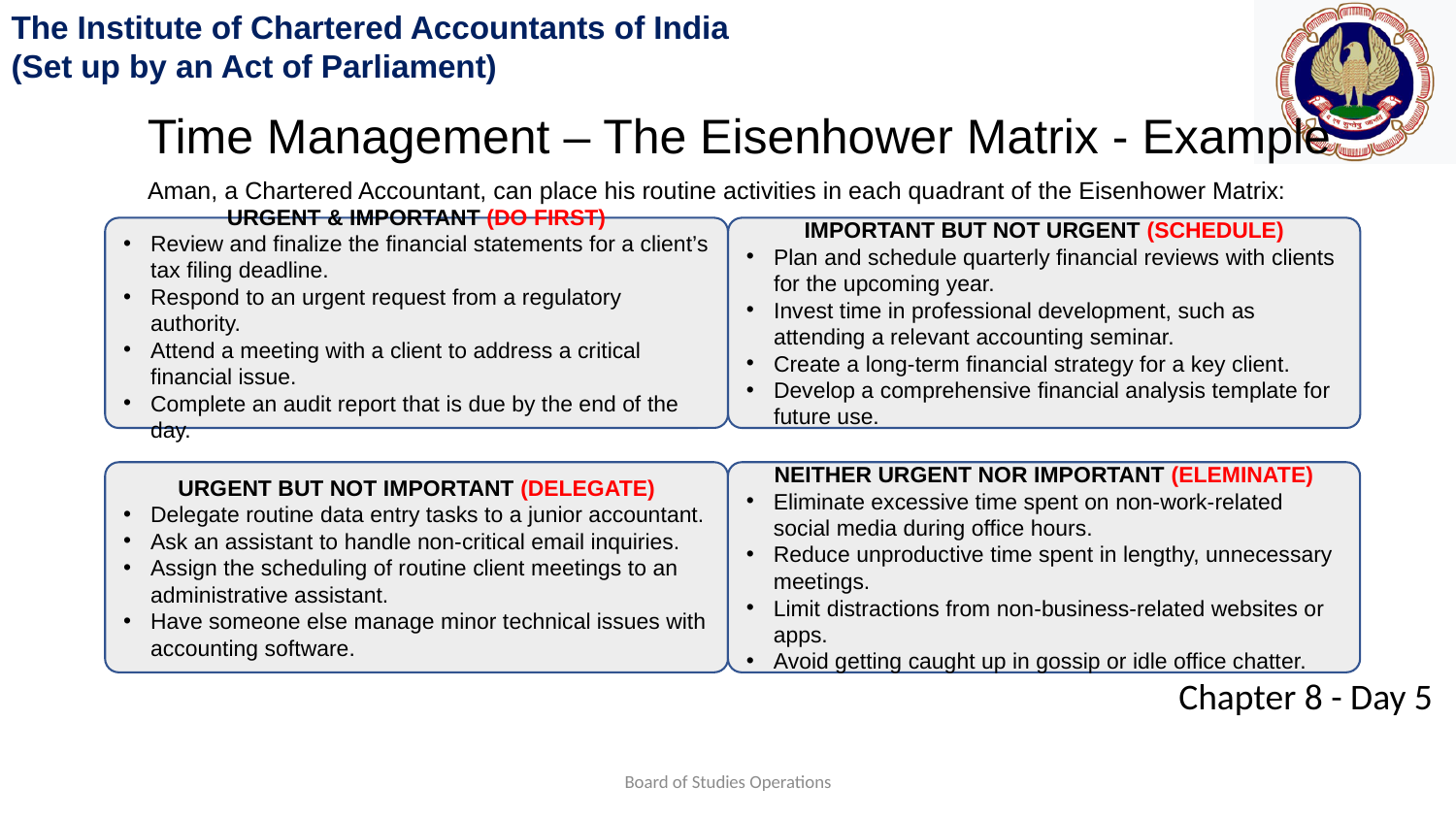

Time Management – The Eisenhower Matrix - Example
Aman, a Chartered Accountant, can place his routine activities in each quadrant of the Eisenhower Matrix:
URGENT & IMPORTANT (DO FIRST)
Review and finalize the financial statements for a client’s tax filing deadline.
Respond to an urgent request from a regulatory authority.
Attend a meeting with a client to address a critical financial issue.
Complete an audit report that is due by the end of the day.
IMPORTANT BUT NOT URGENT (SCHEDULE)
Plan and schedule quarterly financial reviews with clients for the upcoming year.
Invest time in professional development, such as attending a relevant accounting seminar.
Create a long-term financial strategy for a key client.
Develop a comprehensive financial analysis template for future use.
NEITHER URGENT NOR IMPORTANT (ELEMINATE)
Eliminate excessive time spent on non-work-related social media during office hours.
Reduce unproductive time spent in lengthy, unnecessary meetings.
Limit distractions from non-business-related websites or apps.
Avoid getting caught up in gossip or idle office chatter.
URGENT BUT NOT IMPORTANT (DELEGATE)
Delegate routine data entry tasks to a junior accountant.
Ask an assistant to handle non-critical email inquiries.
Assign the scheduling of routine client meetings to an administrative assistant.
Have someone else manage minor technical issues with accounting software.
Board of Studies Operations